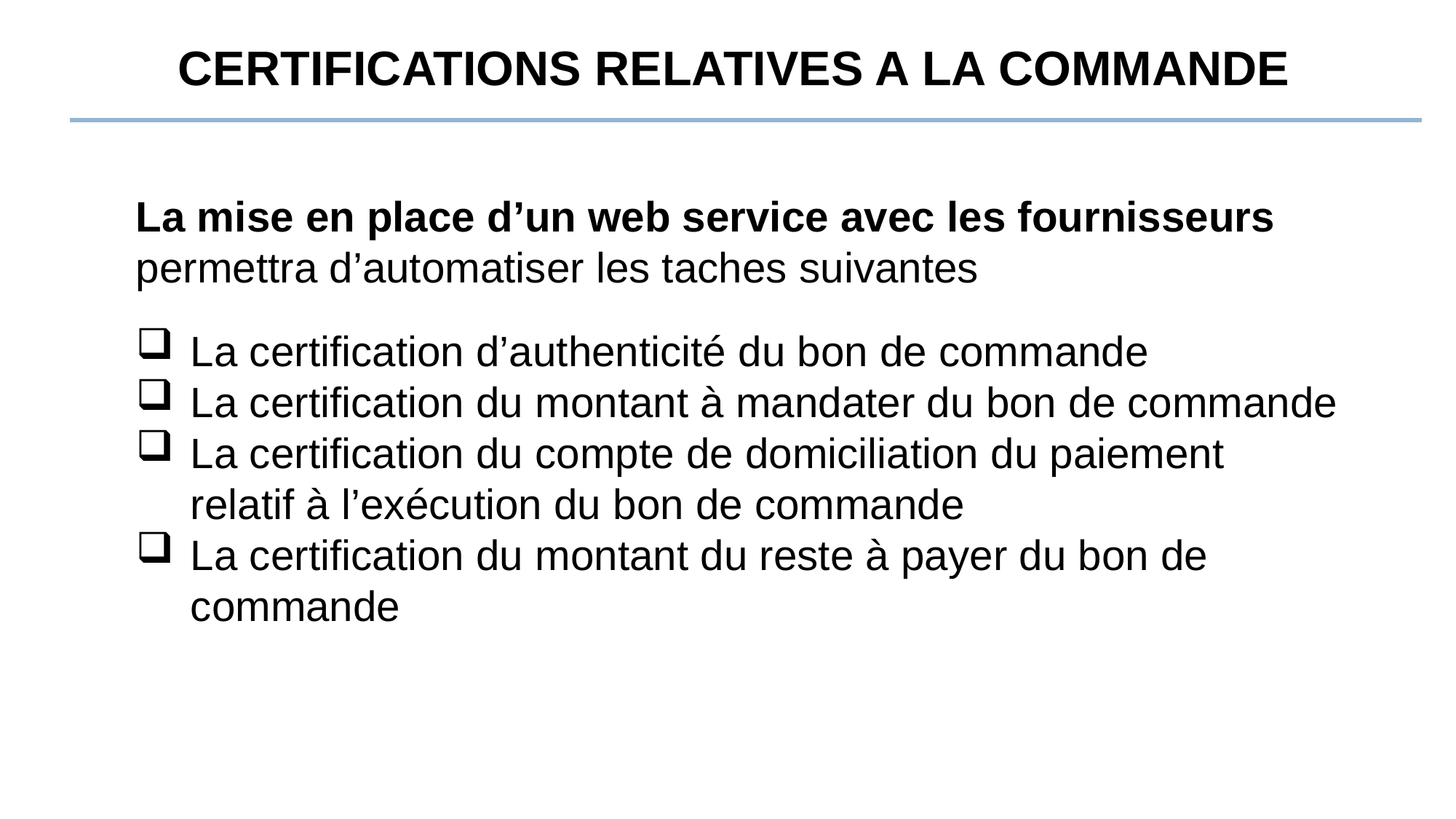

CERTIFICATIONS RELATIVES A LA COMMANDE
La mise en place d’un web service avec les fournisseurs
permettra d’automatiser les taches suivantes

La certification d’authenticité du bon de commande
La certification du montant à mandater du bon de commande
La certification du compte de domiciliation du paiement  relatif à l’exécution du bon de commande
La certification du montant du reste à payer du bon de commande